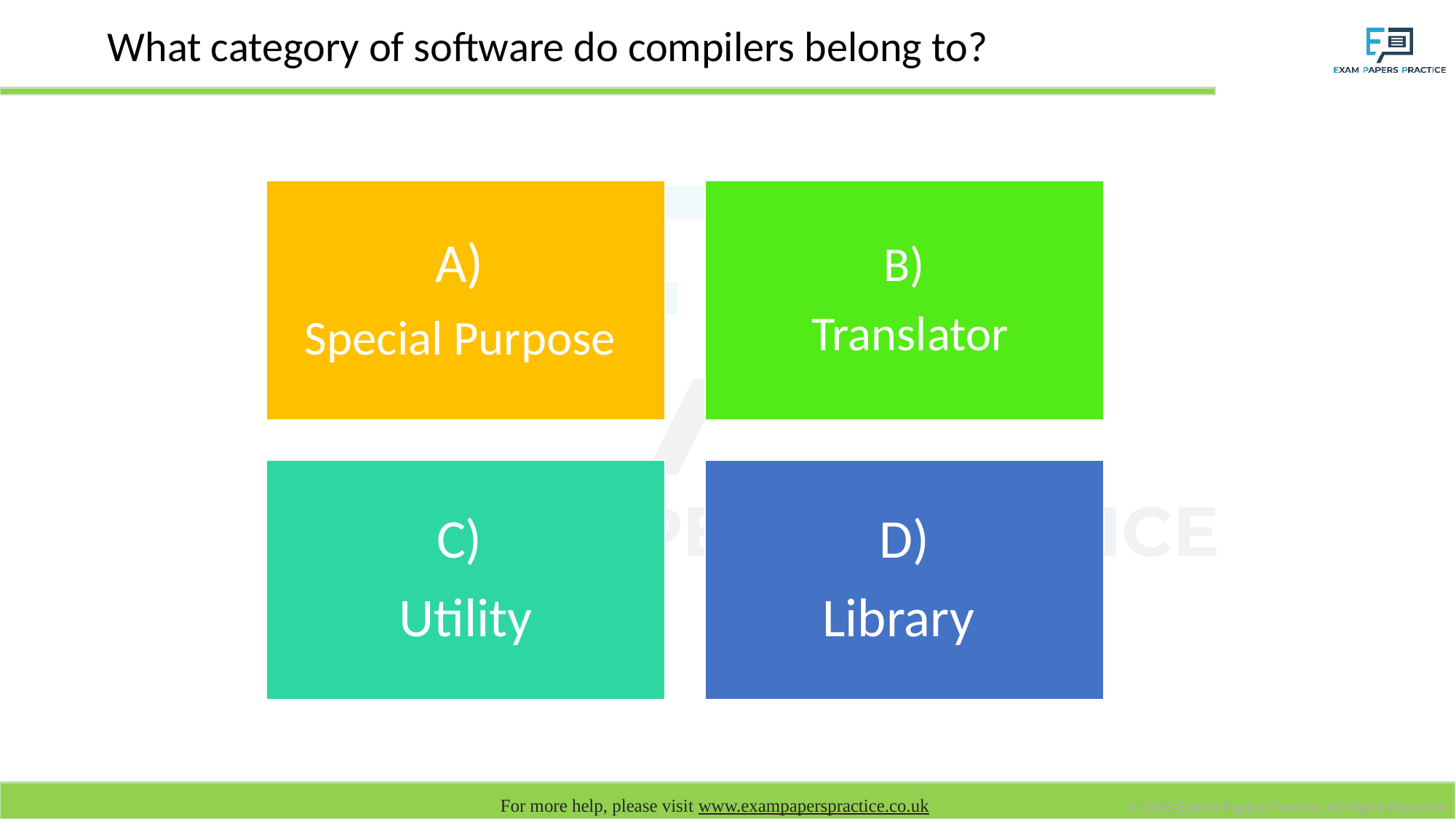

# What category of software do compilers belong to?
A)
Special Purpose
B)
 Translator
C)
Utility
D)
Library